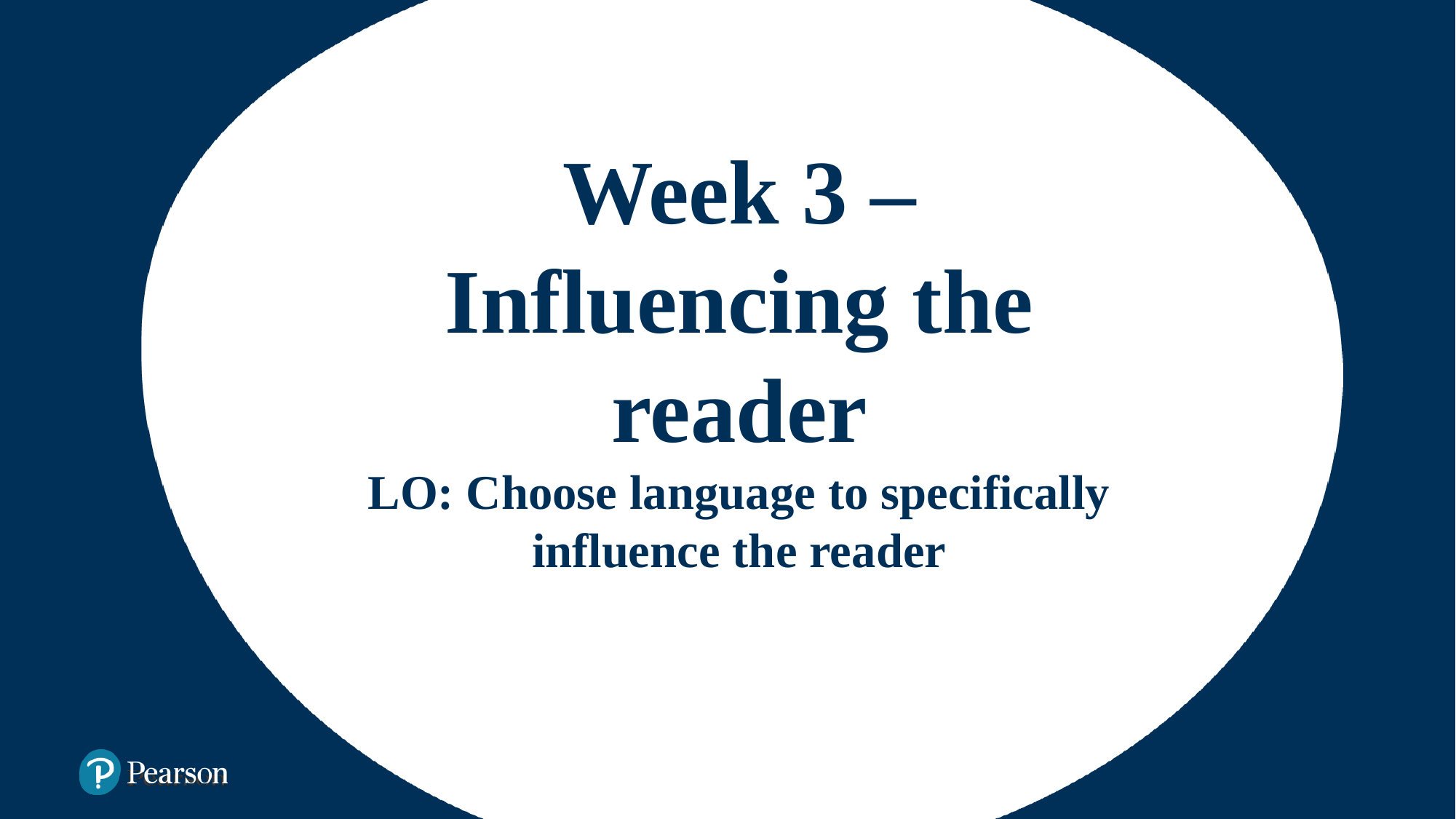

# Week 3 – Influencing the reader LO: Choose language to specifically influence the reader